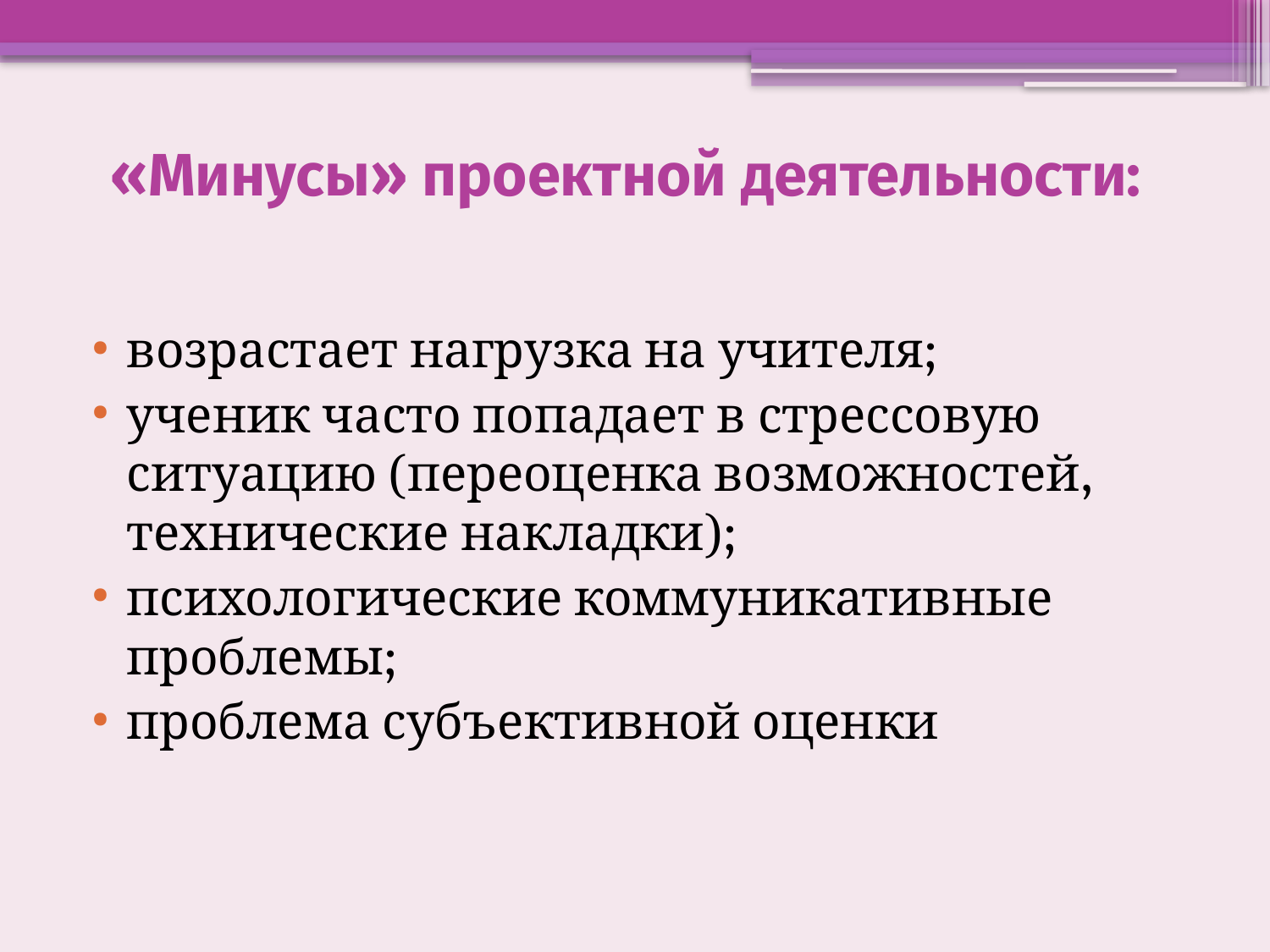

# «Минусы» проектной деятельности:
возрастает нагрузка на учителя;
ученик часто попадает в стрессовую ситуацию (переоценка возможностей, технические накладки);
психологические коммуникативные проблемы;
проблема субъективной оценки